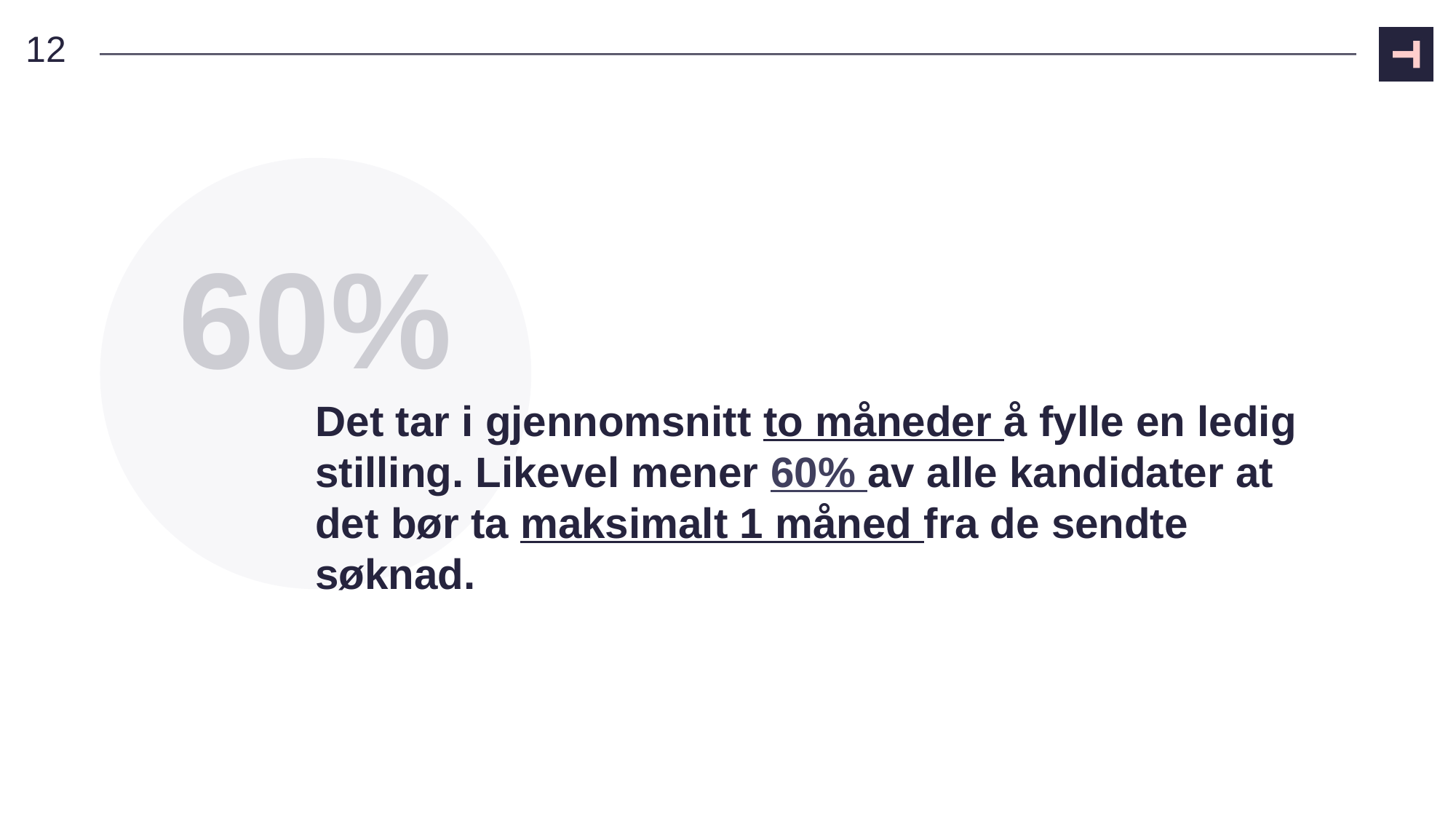

12

60%
# Det tar i gjennomsnitt to måneder å fylle en ledig stilling. Likevel mener 60% av alle kandidater at det bør ta maksimalt 1 måned fra de sendte søknad.